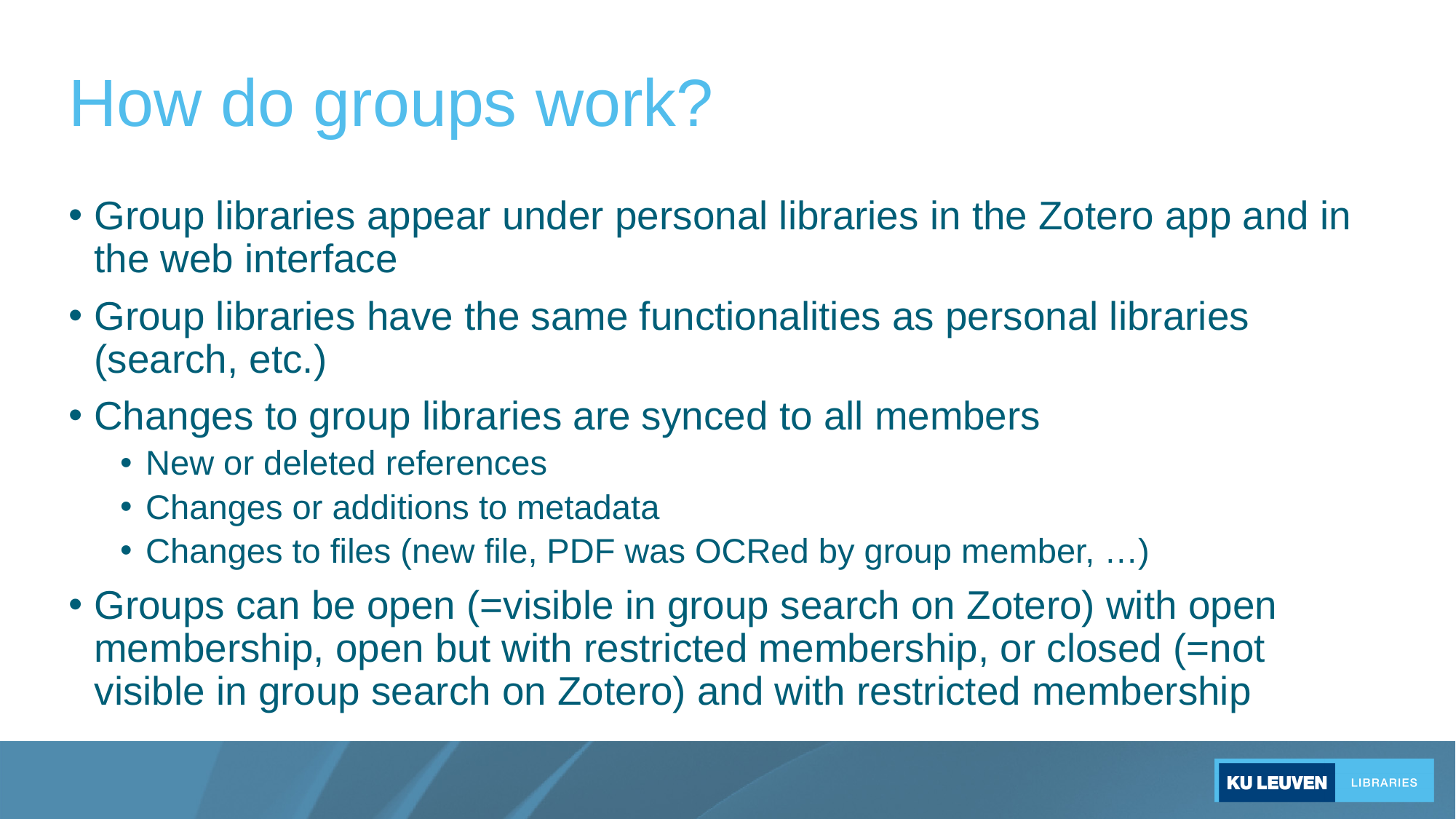

# How do groups work?
Group libraries appear under personal libraries in the Zotero app and in the web interface
Group libraries have the same functionalities as personal libraries (search, etc.)
Changes to group libraries are synced to all members
New or deleted references
Changes or additions to metadata
Changes to files (new file, PDF was OCRed by group member, …)
Groups can be open (=visible in group search on Zotero) with open membership, open but with restricted membership, or closed (=not visible in group search on Zotero) and with restricted membership